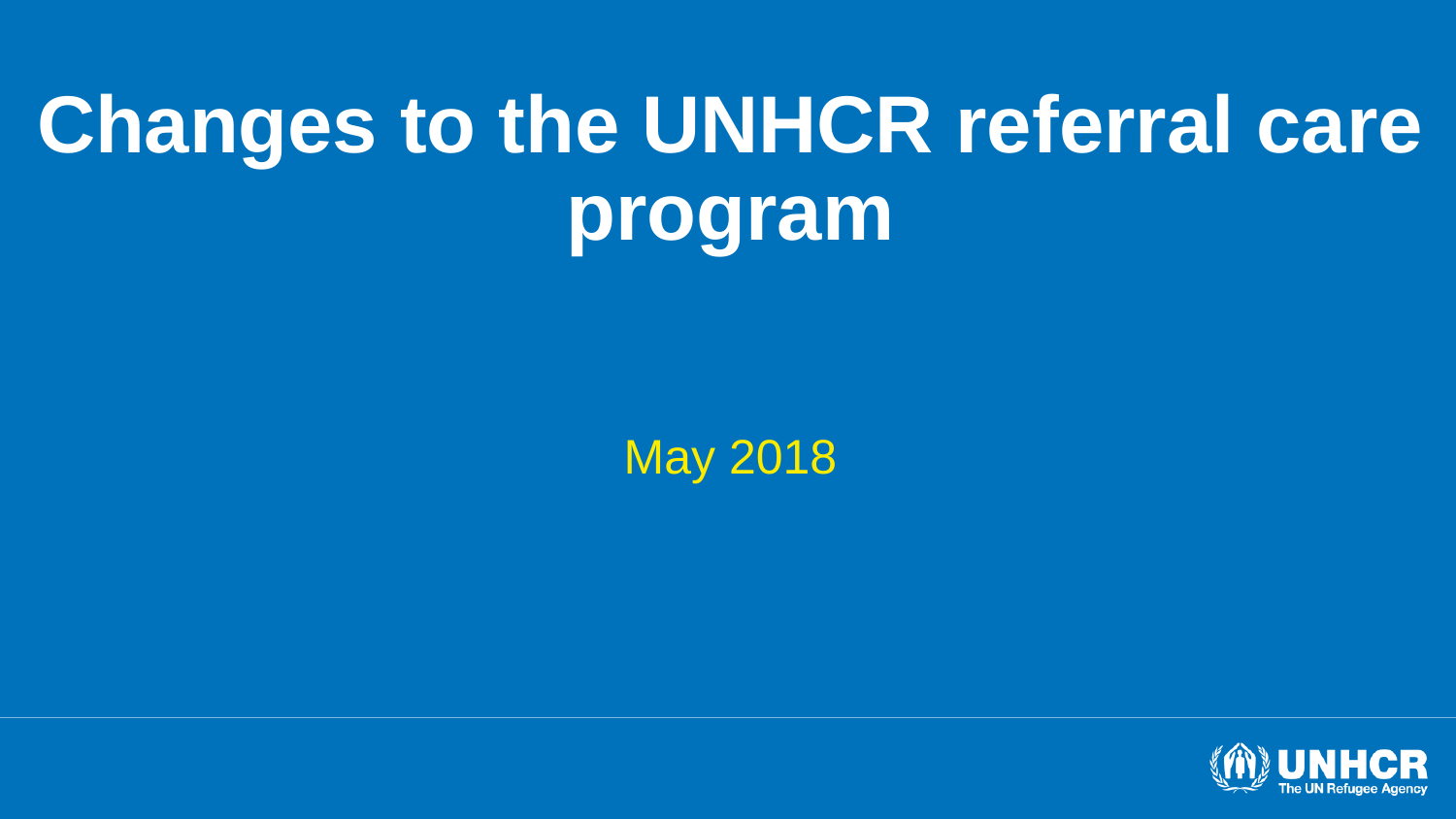

# Changes to the UNHCR referral care program
May 2018